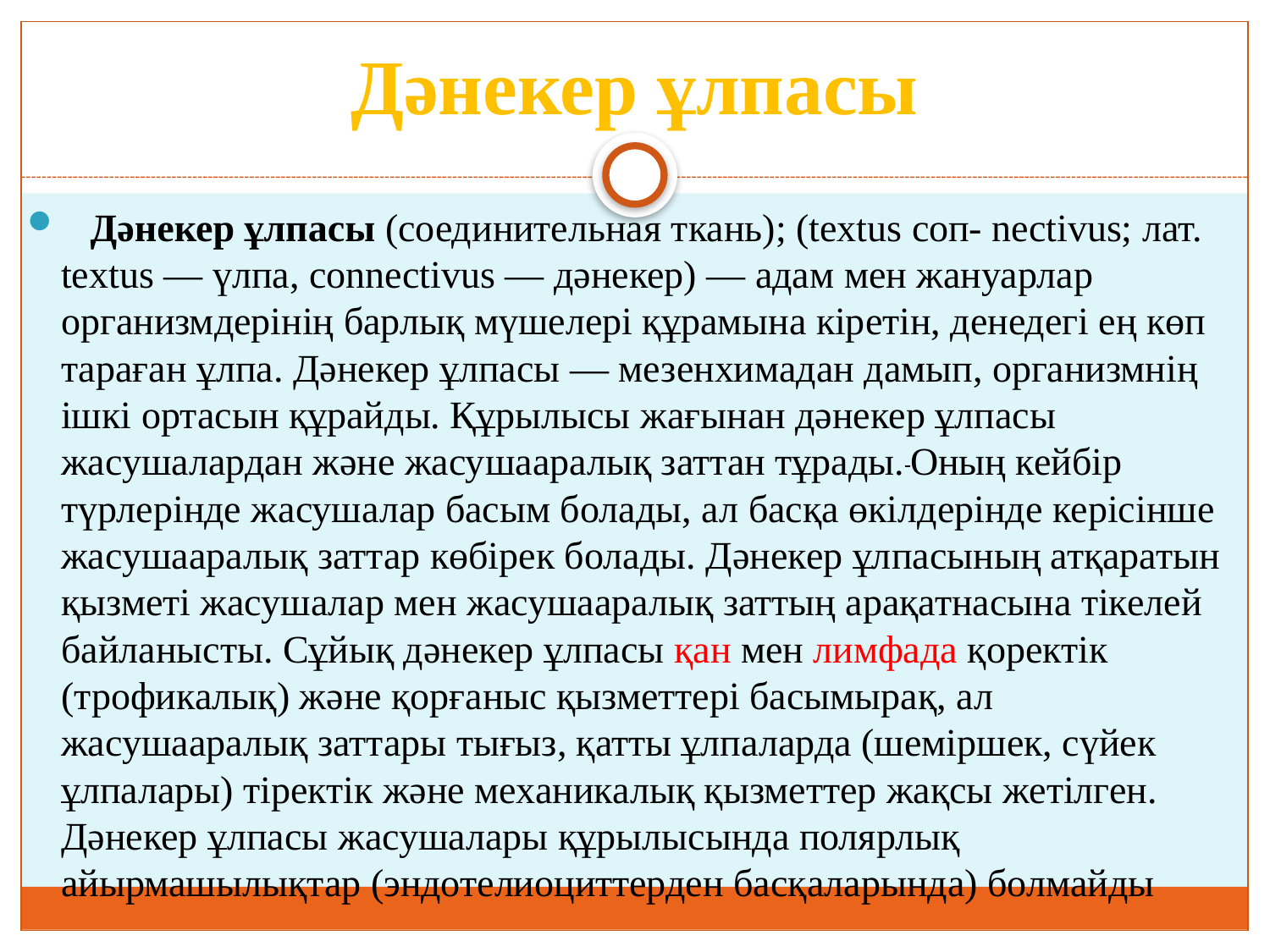

# Дәнекер ұлпасы
   Дәнекер ұлпасы (соединительная ткань); (textus соп- nectivus; лат. textus — үлпа, connectivus — дәнекер) — адам мен жануарлар организмдерінің барлық мүшелері құрамына кіретін, денедегі ең көп тараған ұлпа. Дәнекер ұлпасы — мезенхимадан дамып, организмнің ішкі ортасын құрайды. Құрылысы жағынан дәнекер ұлпасы жасушалардан және жасушааралық заттан тұрады. Оның кейбір түрлерінде жасушалар басым болады, ал басқа өкілдерінде керісінше жасушааралық заттар көбірек болады. Дәнекер ұлпасының атқаратын қызметі жасушалар мен жасушааралық заттың арақатнасына тікелей байланысты. Сұйық дәнекер ұлпасы қан мен лимфада қоректік (трофикалық) және қорғаныс қызметтері басымырақ, ал жасушааралық заттары тығыз, қатты ұлпаларда (шеміршек, сүйек ұлпалары) тіректік және механикалық қызметтер жақсы жетілген. Дәнекер ұлпасы жасушалары құрылысында полярлық айырмашылықтар (эндотелиоциттерден басқаларында) болмайды